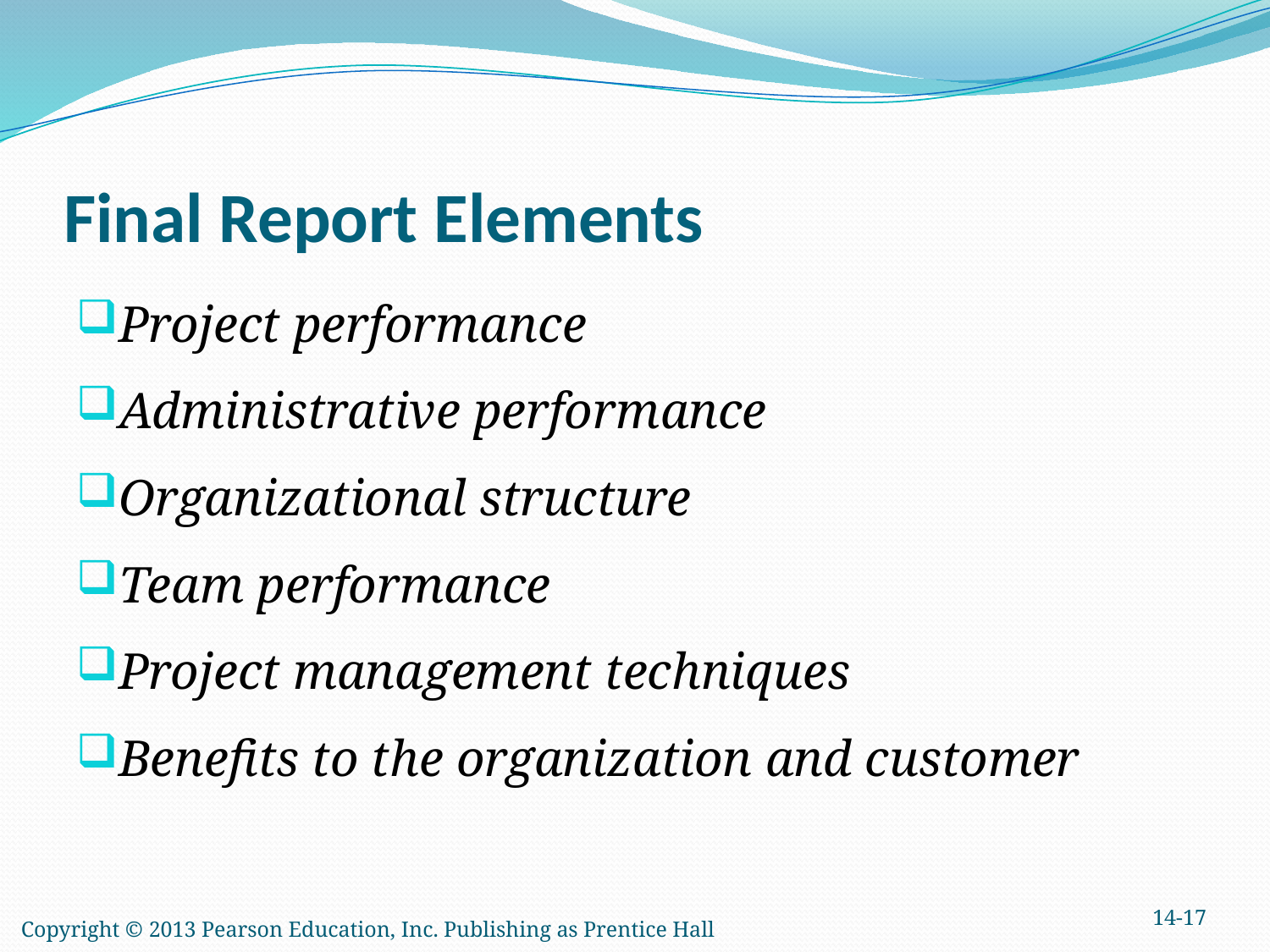

# Final Report Elements
Project performance
Administrative performance
Organizational structure
Team performance
Project management techniques
Benefits to the organization and customer

14-17